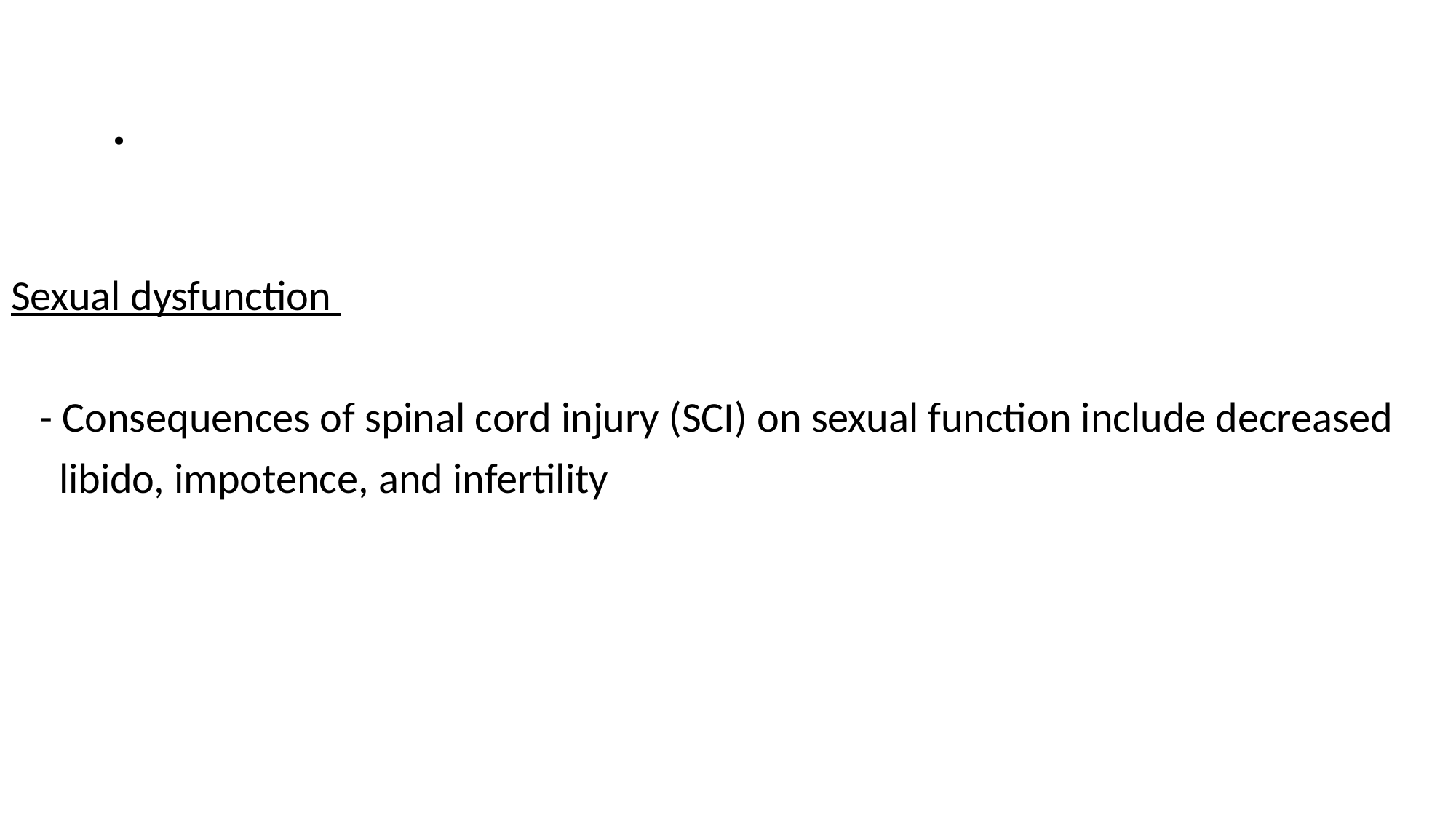

# .

Sexual dysfunction

   - Consequences of spinal cord injury (SCI) on sexual function include decreased
     libido, impotence, and infertility